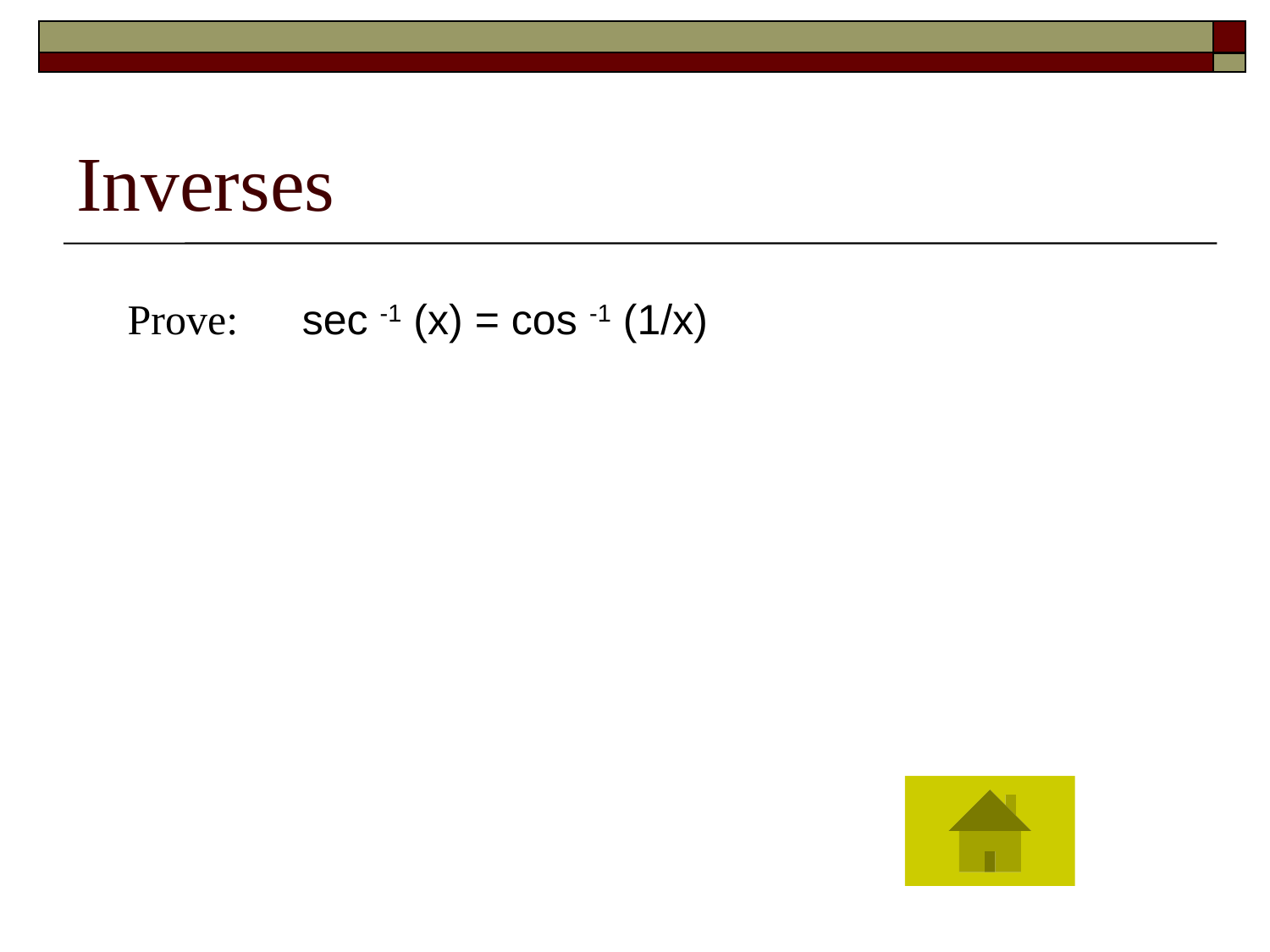

# Inverses
Prove:
sec -1 (x) = cos -1 (1/x)